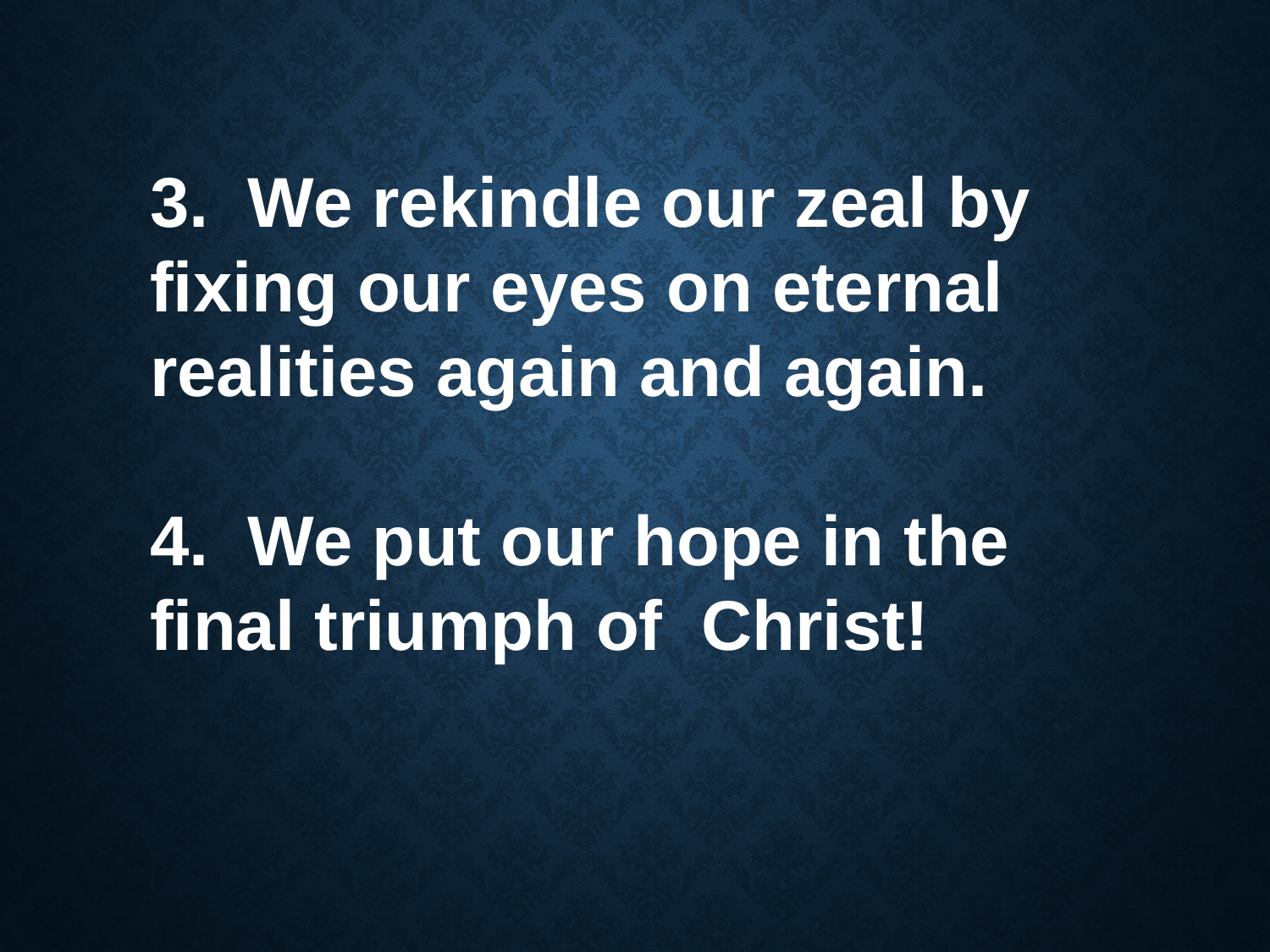

3.  We rekindle our zeal by fixing our eyes on eternal realities again and again.

4.  We put our hope in the final triumph of  Christ!